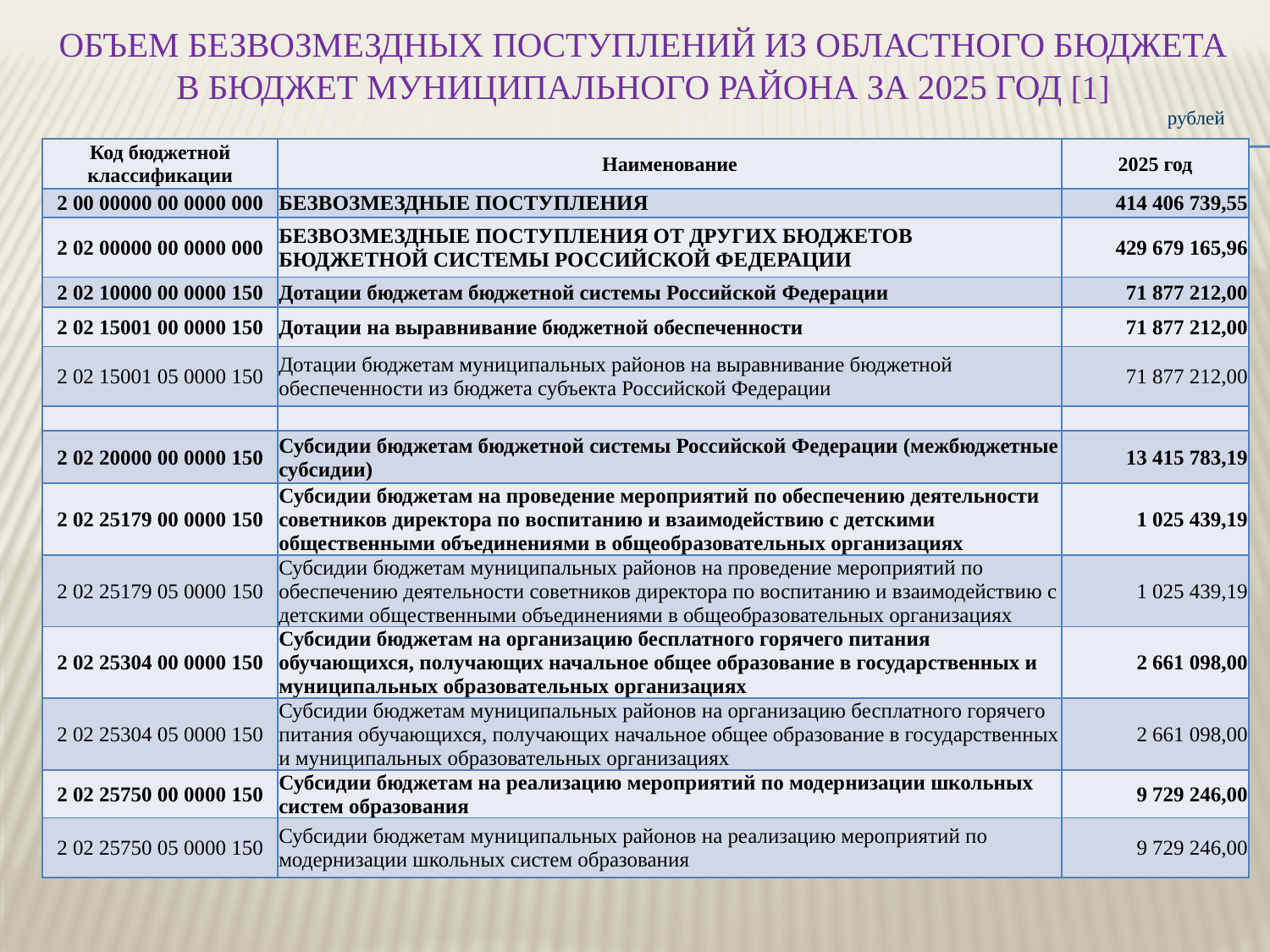

# ОБЪЕМ БЕЗВОЗМЕЗДНЫХ ПОСТУПЛЕНИЙ ИЗ ОБЛАСТНОГО БЮДЖЕТА В БЮДЖЕТ МУНИЦИПАЛЬНОГО РАЙОНА ЗА 2025 ГОД [1]
рублей
| Код бюджетной классификации | Наименование | 2025 год |
| --- | --- | --- |
| 2 00 00000 00 0000 000 | БЕЗВОЗМЕЗДНЫЕ ПОСТУПЛЕНИЯ | 414 406 739,55 |
| 2 02 00000 00 0000 000 | БЕЗВОЗМЕЗДНЫЕ ПОСТУПЛЕНИЯ ОТ ДРУГИХ БЮДЖЕТОВ БЮДЖЕТНОЙ СИСТЕМЫ РОССИЙСКОЙ ФЕДЕРАЦИИ | 429 679 165,96 |
| 2 02 10000 00 0000 150 | Дотации бюджетам бюджетной системы Российской Федерации | 71 877 212,00 |
| 2 02 15001 00 0000 150 | Дотации на выравнивание бюджетной обеспеченности | 71 877 212,00 |
| 2 02 15001 05 0000 150 | Дотации бюджетам муниципальных районов на выравнивание бюджетной обеспеченности из бюджета субъекта Российской Федерации | 71 877 212,00 |
|  |  |  |
| 2 02 20000 00 0000 150 | Субсидии бюджетам бюджетной системы Российской Федерации (межбюджетные субсидии) | 13 415 783,19 |
| 2 02 25179 00 0000 150 | Субсидии бюджетам на проведение мероприятий по обеспечению деятельности советников директора по воспитанию и взаимодействию с детскими общественными объединениями в общеобразовательных организациях | 1 025 439,19 |
| 2 02 25179 05 0000 150 | Субсидии бюджетам муниципальных районов на проведение мероприятий по обеспечению деятельности советников директора по воспитанию и взаимодействию с детскими общественными объединениями в общеобразовательных организациях | 1 025 439,19 |
| 2 02 25304 00 0000 150 | Субсидии бюджетам на организацию бесплатного горячего питания обучающихся, получающих начальное общее образование в государственных и муниципальных образовательных организациях | 2 661 098,00 |
| 2 02 25304 05 0000 150 | Субсидии бюджетам муниципальных районов на организацию бесплатного горячего питания обучающихся, получающих начальное общее образование в государственных и муниципальных образовательных организациях | 2 661 098,00 |
| 2 02 25750 00 0000 150 | Субсидии бюджетам на реализацию мероприятий по модернизации школьных систем образования | 9 729 246,00 |
| 2 02 25750 05 0000 150 | Субсидии бюджетам муниципальных районов на реализацию мероприятий по модернизации школьных систем образования | 9 729 246,00 |